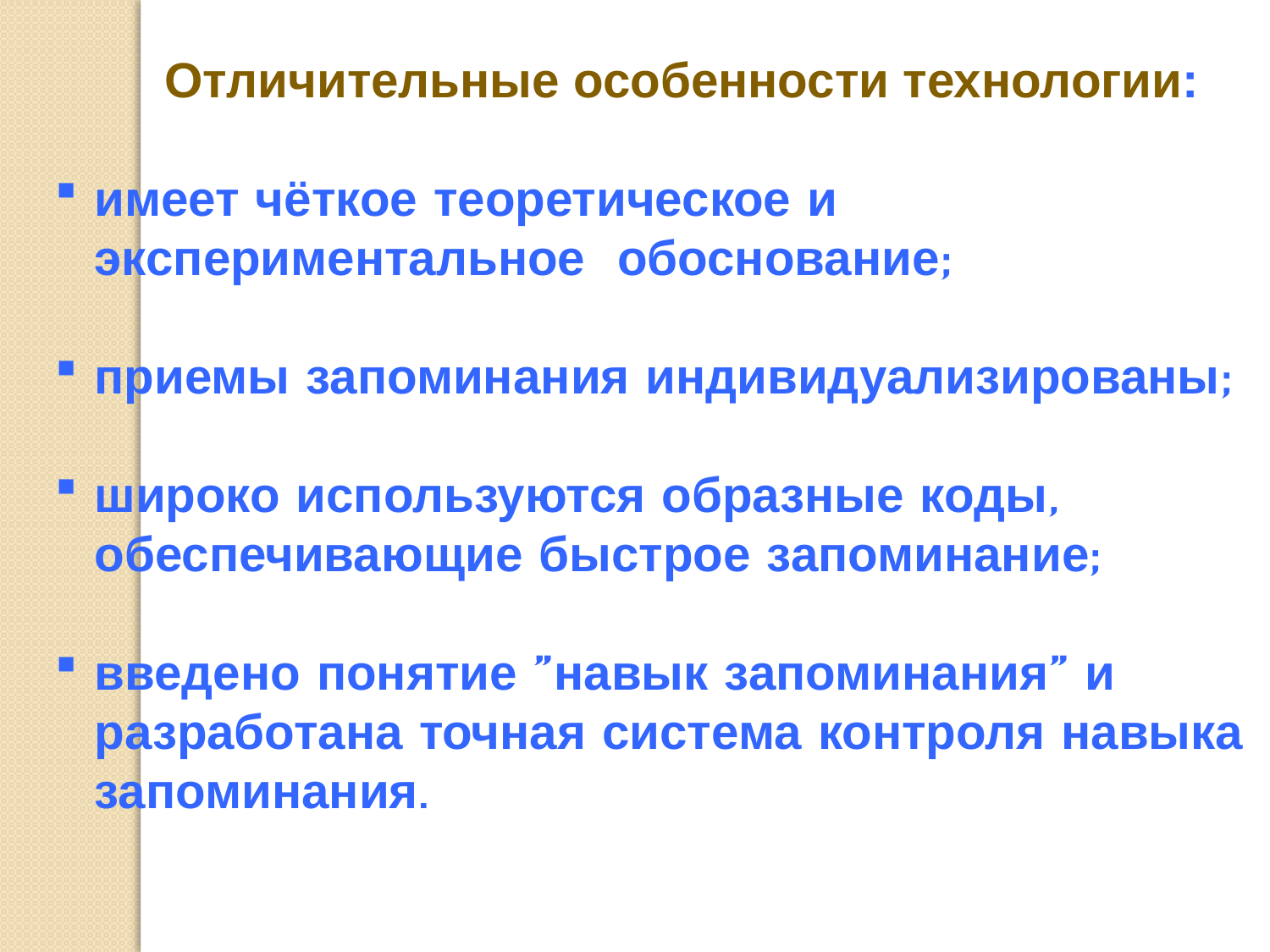

Отличительные особенности технологии:

имеет чёткое теоретическое и экспериментальное  обоснование;

приемы запоминания индивидуализированы;

широко используются образные коды, обеспечивающие быстрое запоминание;

введено понятие ”навык запоминания” и разработана точная система контроля навыка запоминания.